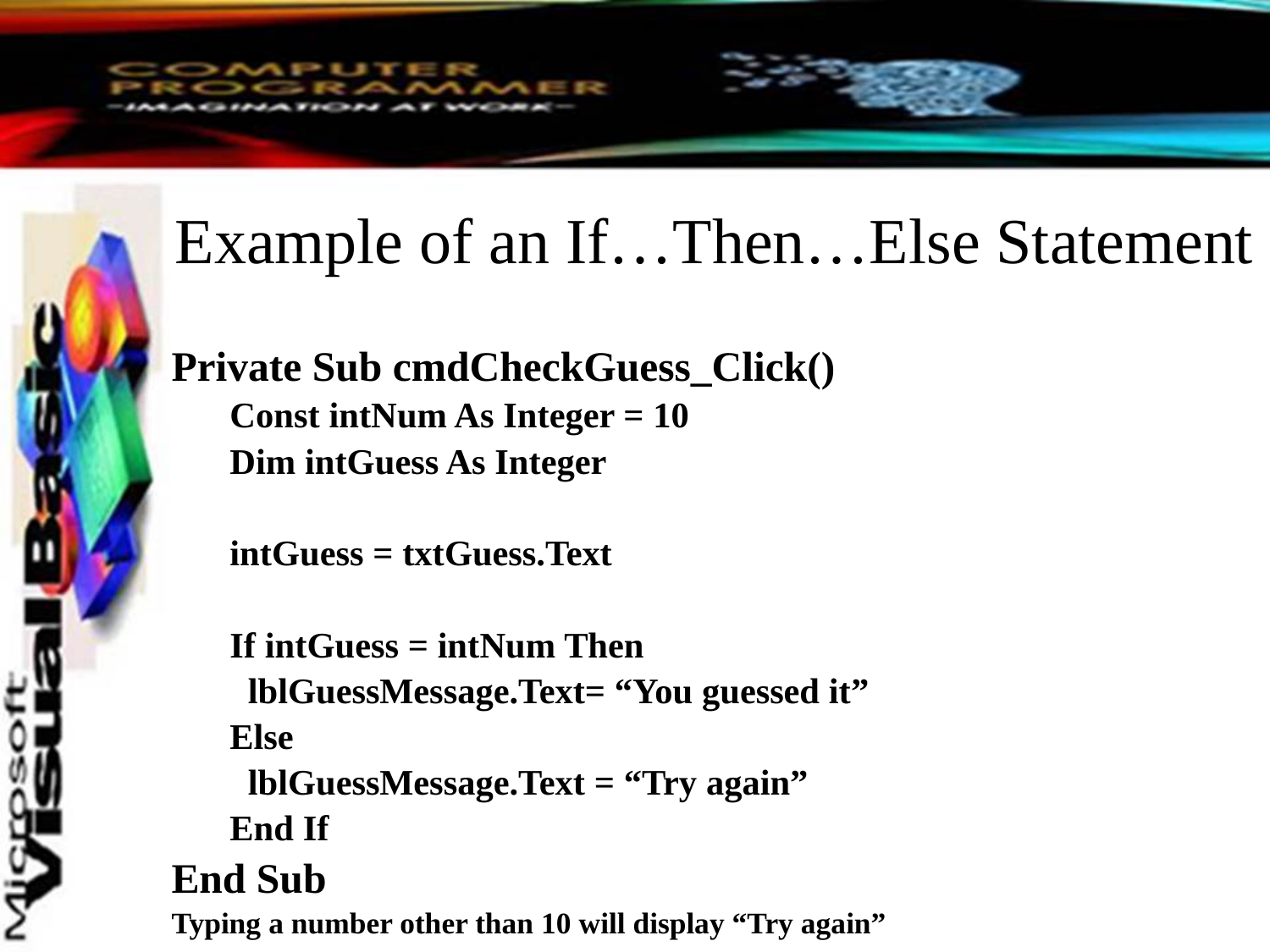

# Example of an If…Then…Else Statement
Private Sub cmdCheckGuess_Click()
Const intNum As Integer = 10
Dim intGuess As Integer

intGuess = txtGuess.Text

If intGuess = intNum Then
  lblGuessMessage.Text= “You guessed it”
Else
  lblGuessMessage.Text = “Try again”
End If
End Sub
Typing a number other than 10 will display “Try again”